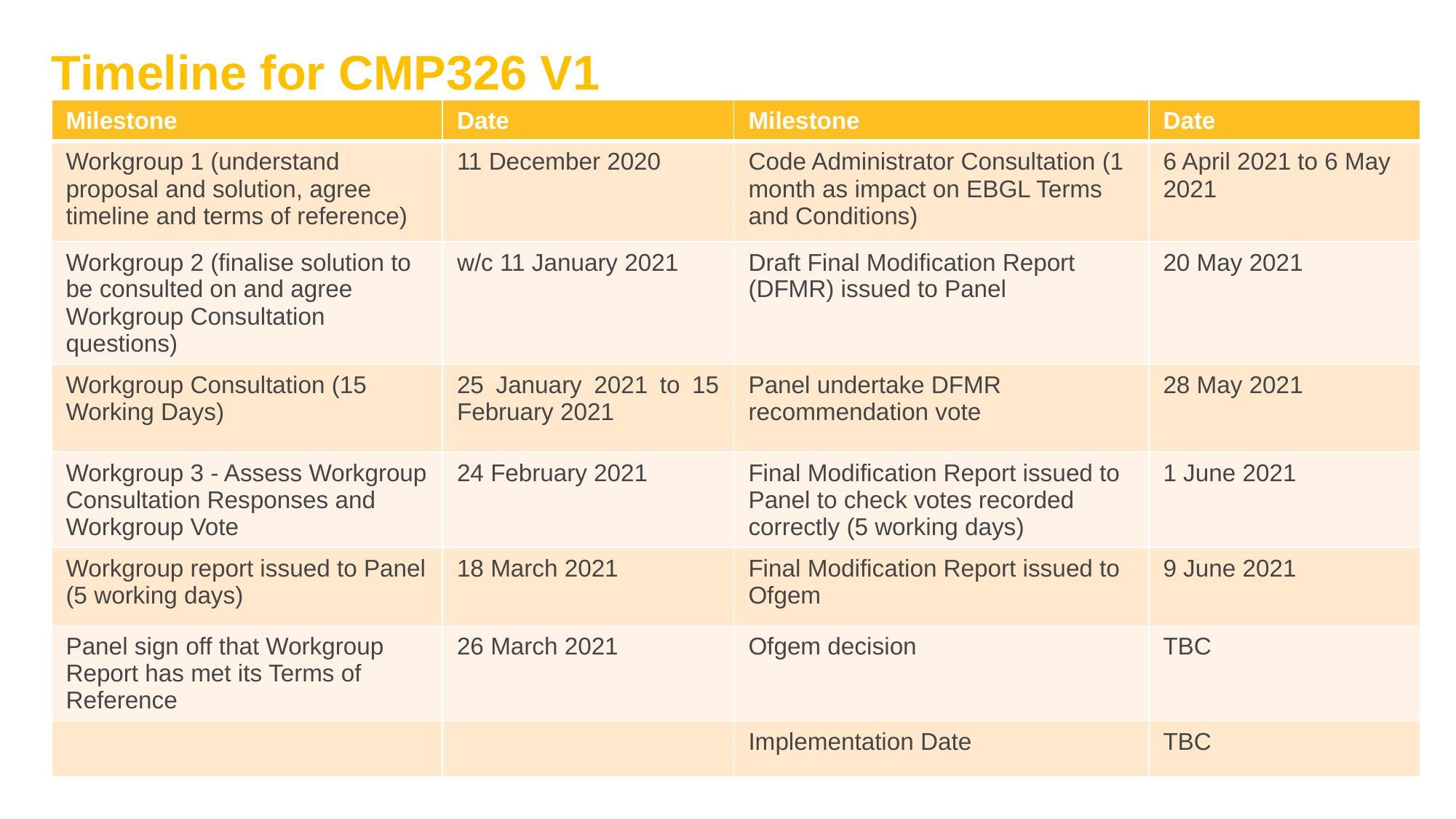

# Timeline for CMP326 V1
| Milestone | Date | Milestone | Date |
| --- | --- | --- | --- |
| Workgroup 1 (understand proposal and solution, agree timeline and terms of reference) | 11 December 2020 | Code Administrator Consultation (1 month as impact on EBGL Terms and Conditions) | 6 April 2021 to 6 May 2021 |
| Workgroup 2 (finalise solution to be consulted on and agree Workgroup Consultation questions) | w/c 11 January 2021 | Draft Final Modification Report (DFMR) issued to Panel | 20 May 2021 |
| Workgroup Consultation (15 Working Days) | 25 January 2021 to 15 February 2021 | Panel undertake DFMR recommendation vote | 28 May 2021 |
| Workgroup 3 - Assess Workgroup Consultation Responses and Workgroup Vote | 24 February 2021 | Final Modification Report issued to Panel to check votes recorded correctly (5 working days) | 1 June 2021 |
| Workgroup report issued to Panel (5 working days) | 18 March 2021 | Final Modification Report issued to Ofgem | 9 June 2021 |
| Panel sign off that Workgroup Report has met its Terms of Reference | 26 March 2021 | Ofgem decision | TBC |
|  |  | Implementation Date | TBC |